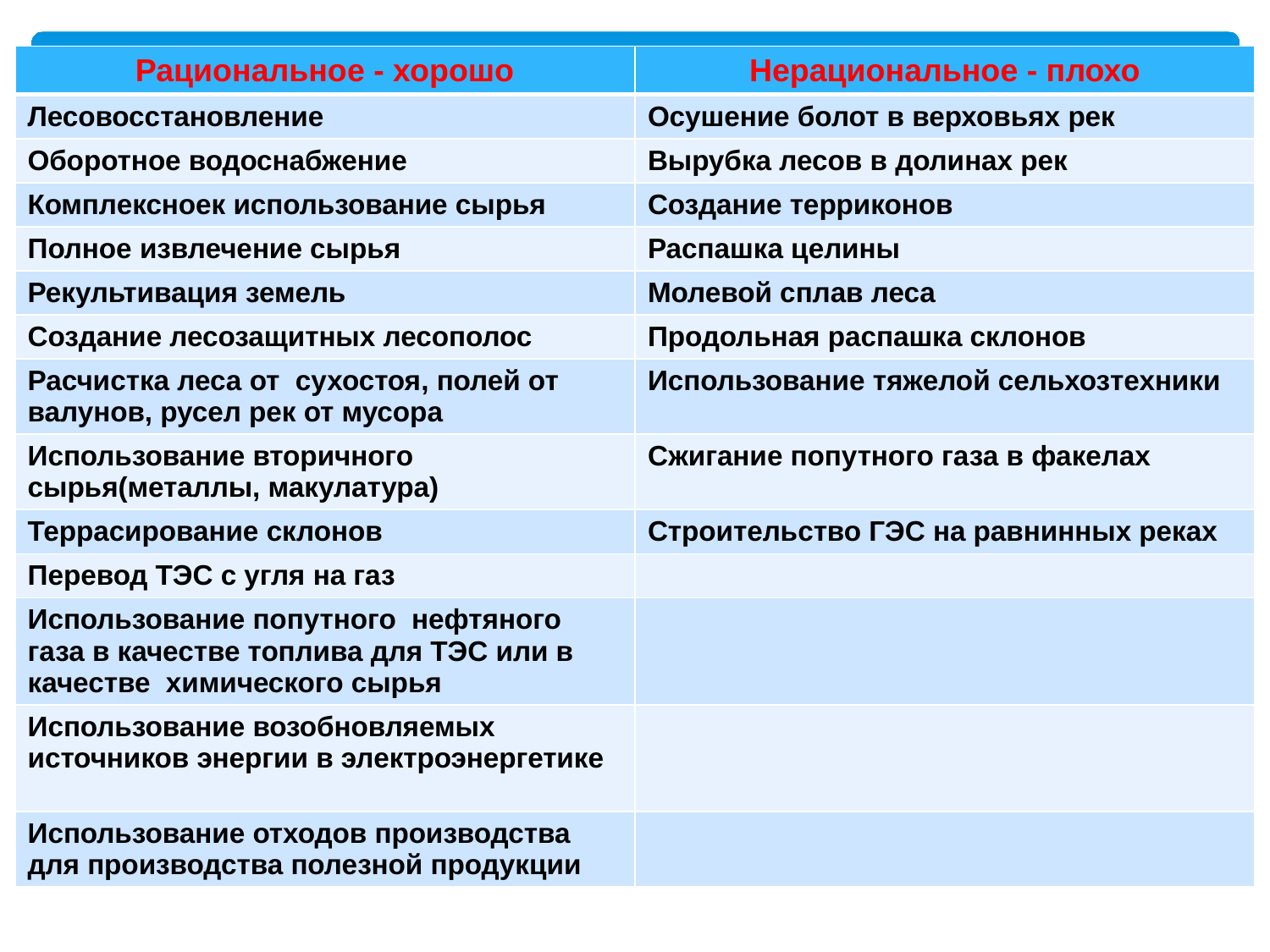

| Рациональное - хорошо | Нерациональное - плохо |
| --- | --- |
| Лесовосстановление | Осушение болот в верховьях рек |
| Оборотное водоснабжение | Вырубка лесов в долинах рек |
| Комплексноек использование сырья | Создание терриконов |
| Полное извлечение сырья | Распашка целины |
| Рекультивация земель | Молевой сплав леса |
| Создание лесозащитных лесополос | Продольная распашка склонов |
| Расчистка леса от сухостоя, полей от валунов, русел рек от мусора | Использование тяжелой сельхозтехники |
| Использование вторичного сырья(металлы, макулатура) | Сжигание попутного газа в факелах |
| Террасирование склонов | Строительство ГЭС на равнинных реках |
| Перевод ТЭС с угля на газ |  |
| Использование попутного нефтяного газа в качестве топлива для ТЭС или в качестве химического сырья |  |
| Использование возобновляемых источников энергии в электроэнергетике |  |
| Использование отходов производства для производства полезной продукции |  |